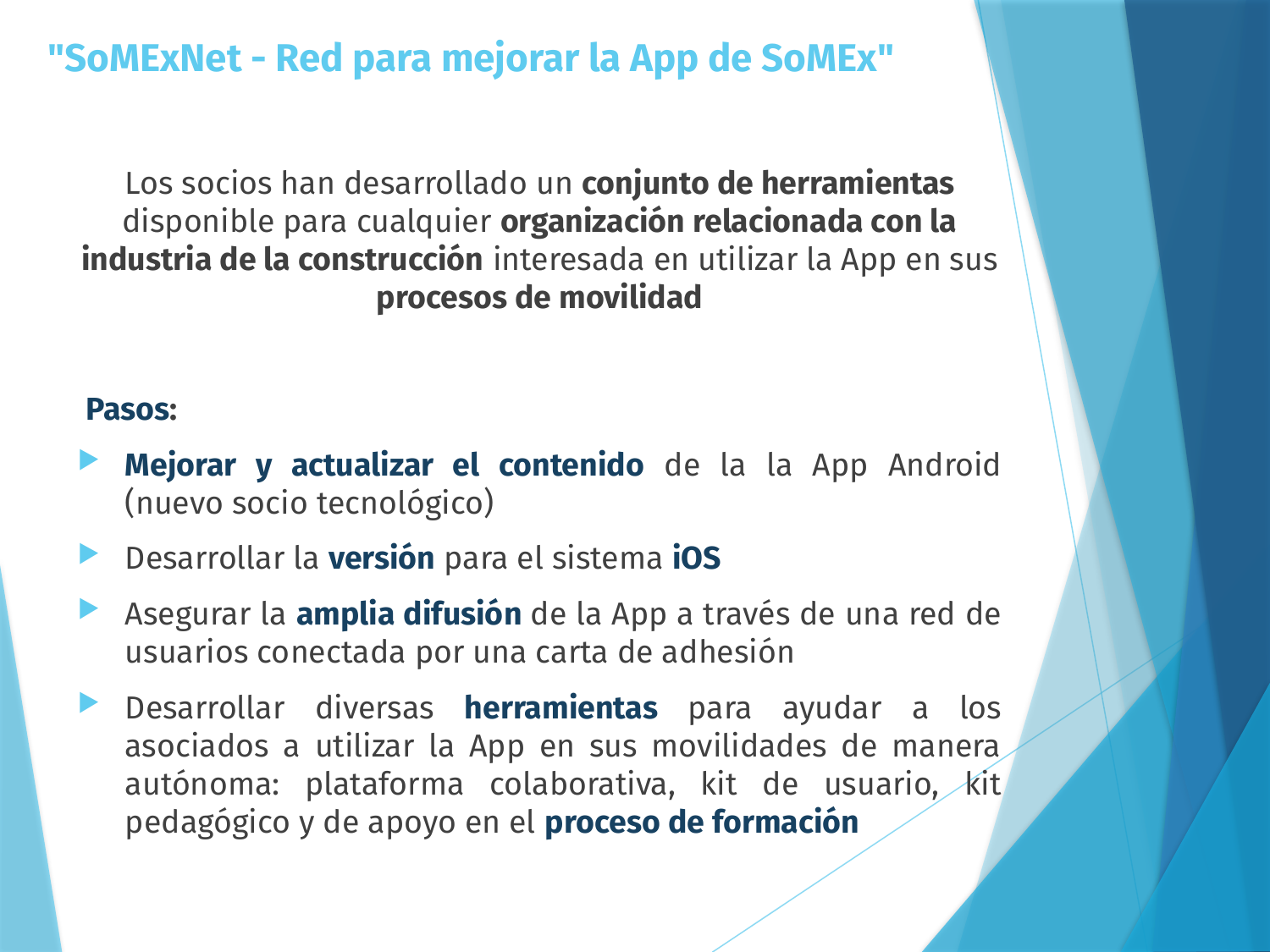

# "SoMExNet - Red para mejorar la App de SoMEx"
Los socios han desarrollado un conjunto de herramientas disponible para cualquier organización relacionada con la industria de la construcción interesada en utilizar la App en sus procesos de movilidad

 Pasos:
Mejorar y actualizar el contenido de la la App Android (nuevo socio tecnológico)
Desarrollar la versión para el sistema iOS
Asegurar la amplia difusión de la App a través de una red de usuarios conectada por una carta de adhesión
Desarrollar diversas herramientas para ayudar a los asociados a utilizar la App en sus movilidades de manera autónoma: plataforma colaborativa, kit de usuario, kit pedagógico y de apoyo en el proceso de formación